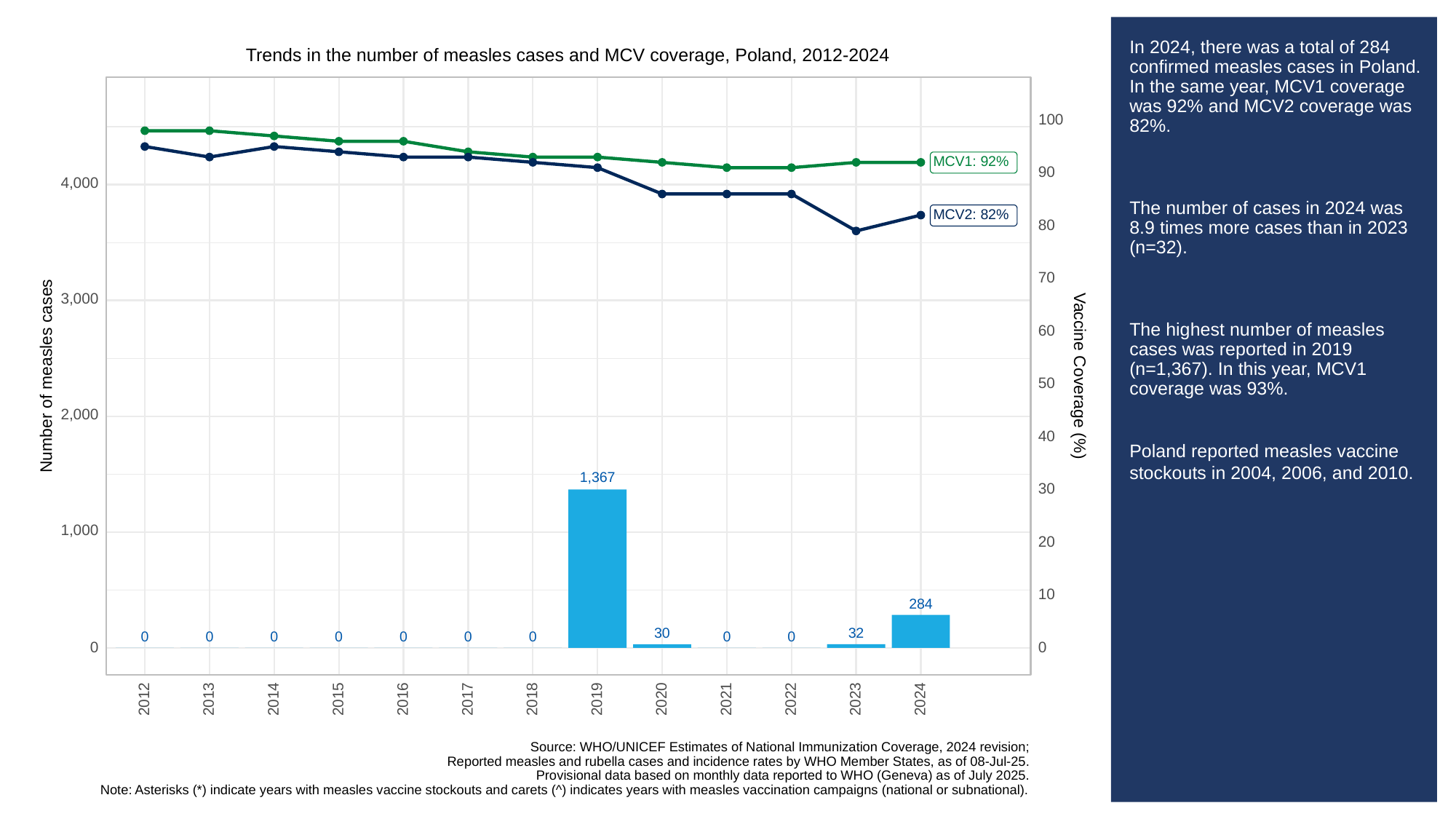

# In 2024, there was a total of 284 confirmed measles cases in Poland. In the same year, MCV1 coverage was 92% and MCV2 coverage was 82%.

The number of cases in 2024 was 8.9 times more cases than in 2023 (n=32).

The highest number of measles cases was reported in 2019 (n=1,367). In this year, MCV1 coverage was 93%.

Poland reported measles vaccine stockouts in 2004, 2006, and 2010.

Trends in the number of measles cases and MCV coverage, Poland, 2012-2024

100

MCV1: 92%

90
4,000

MCV2: 82%

80

70
3,000

60

Vaccine Coverage (%)
Number of measles cases
50
2,000

40
1,367

30

1,000

20
10

284

32
30
0
0
0
0
0
0
0
0
0
0
0

2013
2023
2012
2014
2015
2016
2017
2018
2019
2020
2021
2022
2024
Source: WHO/UNICEF Estimates of National Immunization Coverage, 2024 revision;
Reported measles and rubella cases and incidence rates by WHO Member States, as of 08-Jul-25.
Provisional data based on monthly data reported to WHO (Geneva) as of July 2025.
Note: Asterisks (*) indicate years with measles vaccine stockouts and carets (^) indicates years with measles vaccination campaigns (national or subnational).